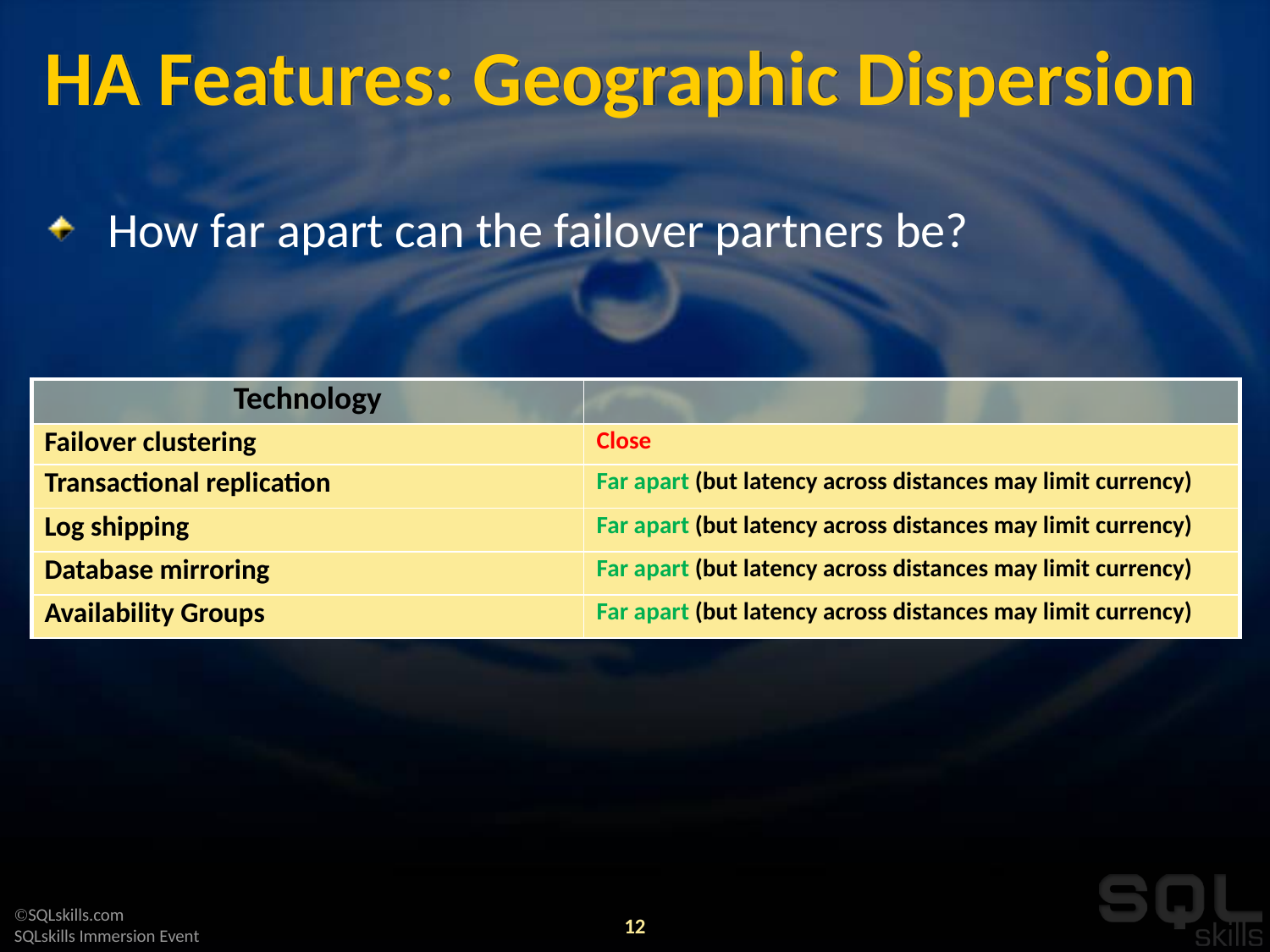

# HA Features: Geographic Dispersion
How far apart can the failover partners be?
| Technology |  |
| --- | --- |
| Failover clustering | Close |
| Transactional replication | Far apart (but latency across distances may limit currency) |
| Log shipping | Far apart (but latency across distances may limit currency) |
| Database mirroring | Far apart (but latency across distances may limit currency) |
| Availability Groups | Far apart (but latency across distances may limit currency) |
12